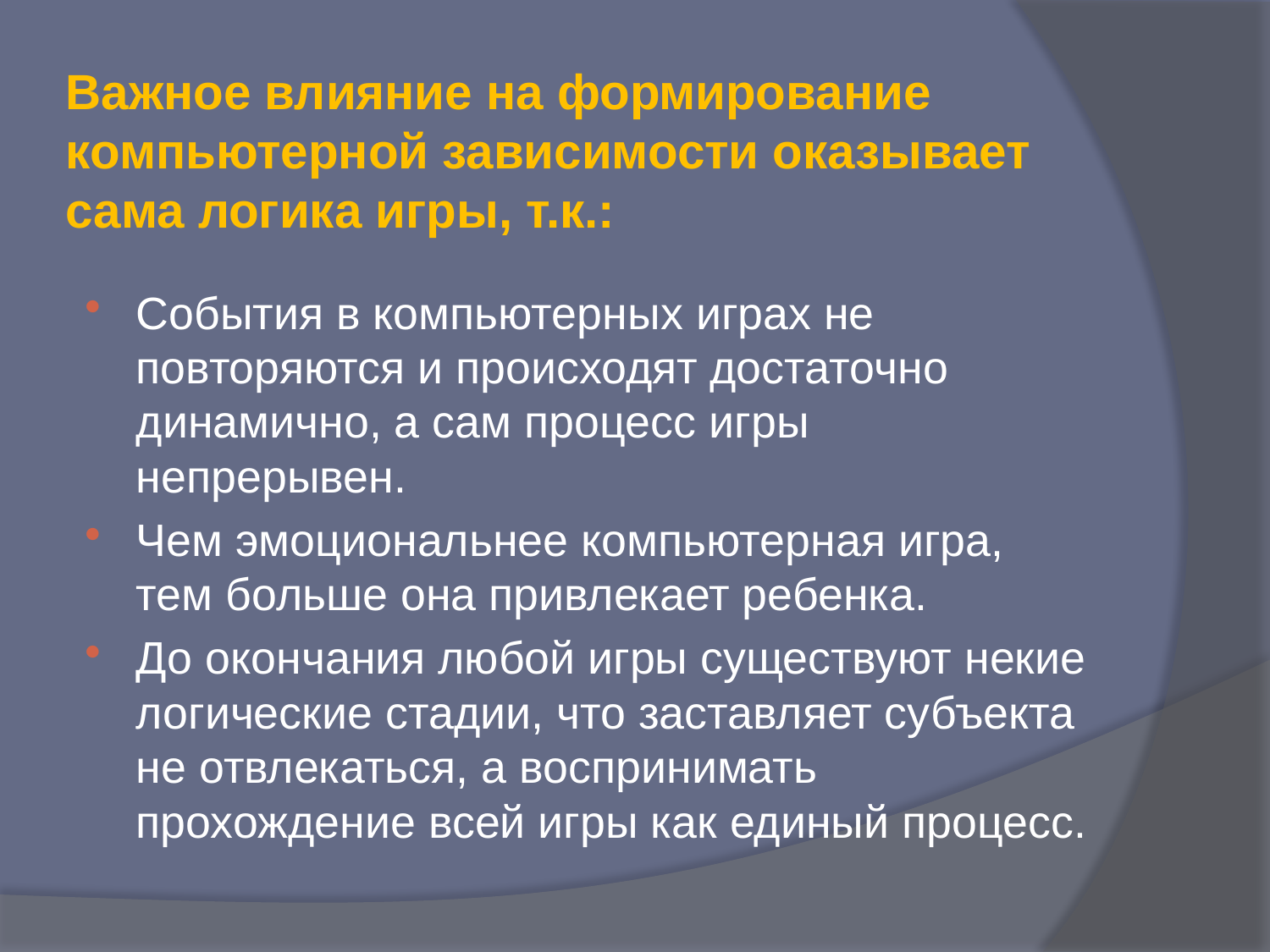

# Важное влияние на формирование компьютерной зависимости оказывает сама логика игры, т.к.:
События в компьютерных играх не повторяются и происходят достаточно динамично, а сам процесс игры непрерывен.
Чем эмоциональнее компьютерная игра, тем больше она привлекает ребенка.
До окончания любой игры существуют некие логические стадии, что заставляет субъекта не отвлекаться, а воспринимать прохождение всей игры как единый процесс.